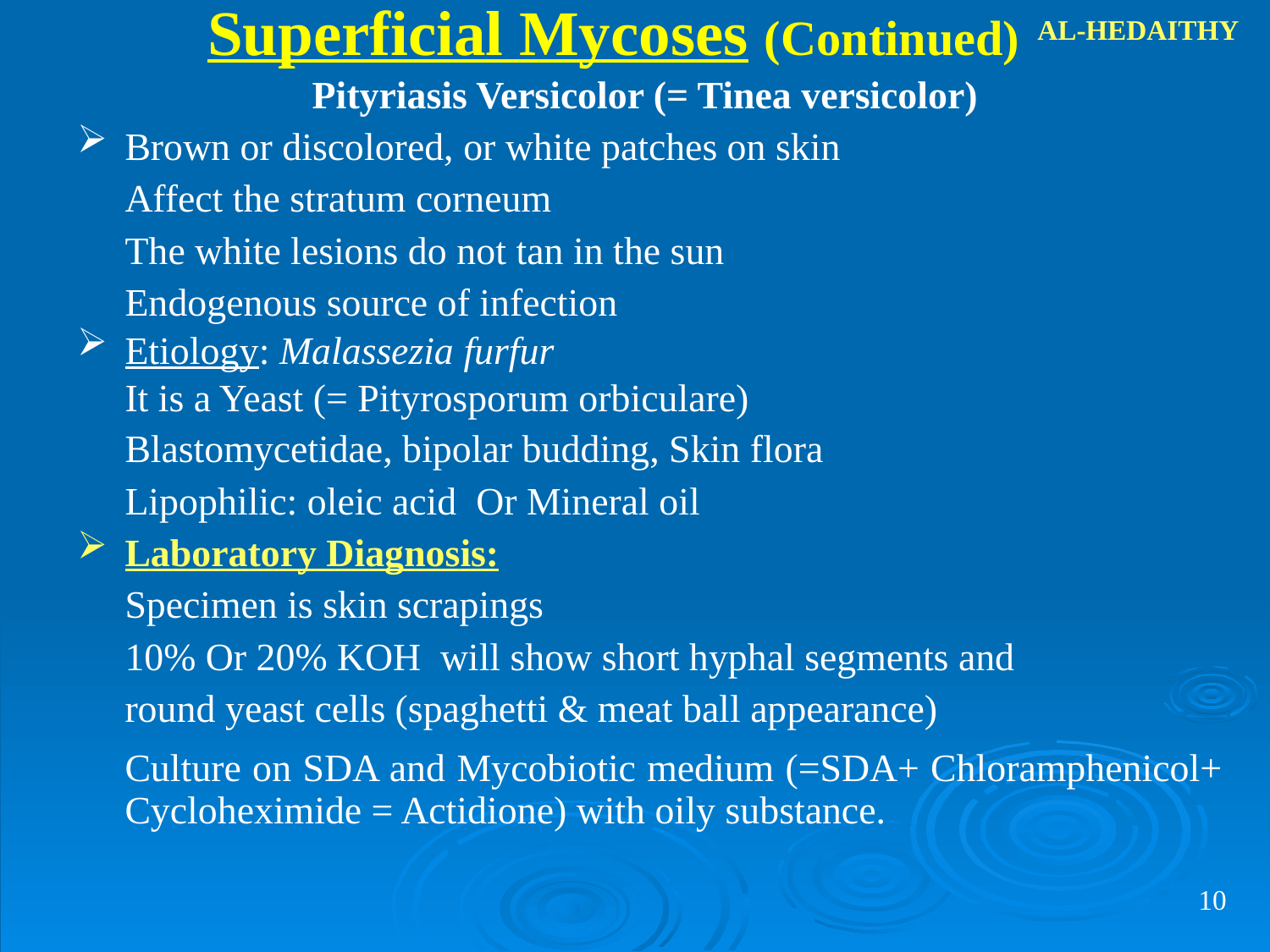

Superficial Mycoses (Continued)
AL-HEDAITHY
Pityriasis Versicolor (= Tinea versicolor)
Brown or discolored, or white patches on skin
	Affect the stratum corneum
	The white lesions do not tan in the sun
	Endogenous source of infection
Etiology: Malassezia furfur
	It is a Yeast (= Pityrosporum orbiculare)
	Blastomycetidae, bipolar budding, Skin flora
	Lipophilic: oleic acid  Or Mineral oil
Laboratory Diagnosis:
	Specimen is skin scrapings
	10% Or 20% KOH  will show short hyphal segments and
	round yeast cells (spaghetti & meat ball appearance)
	Culture on SDA and Mycobiotic medium (=SDA+ Chloramphenicol+ Cycloheximide = Actidione) with oily substance.
10